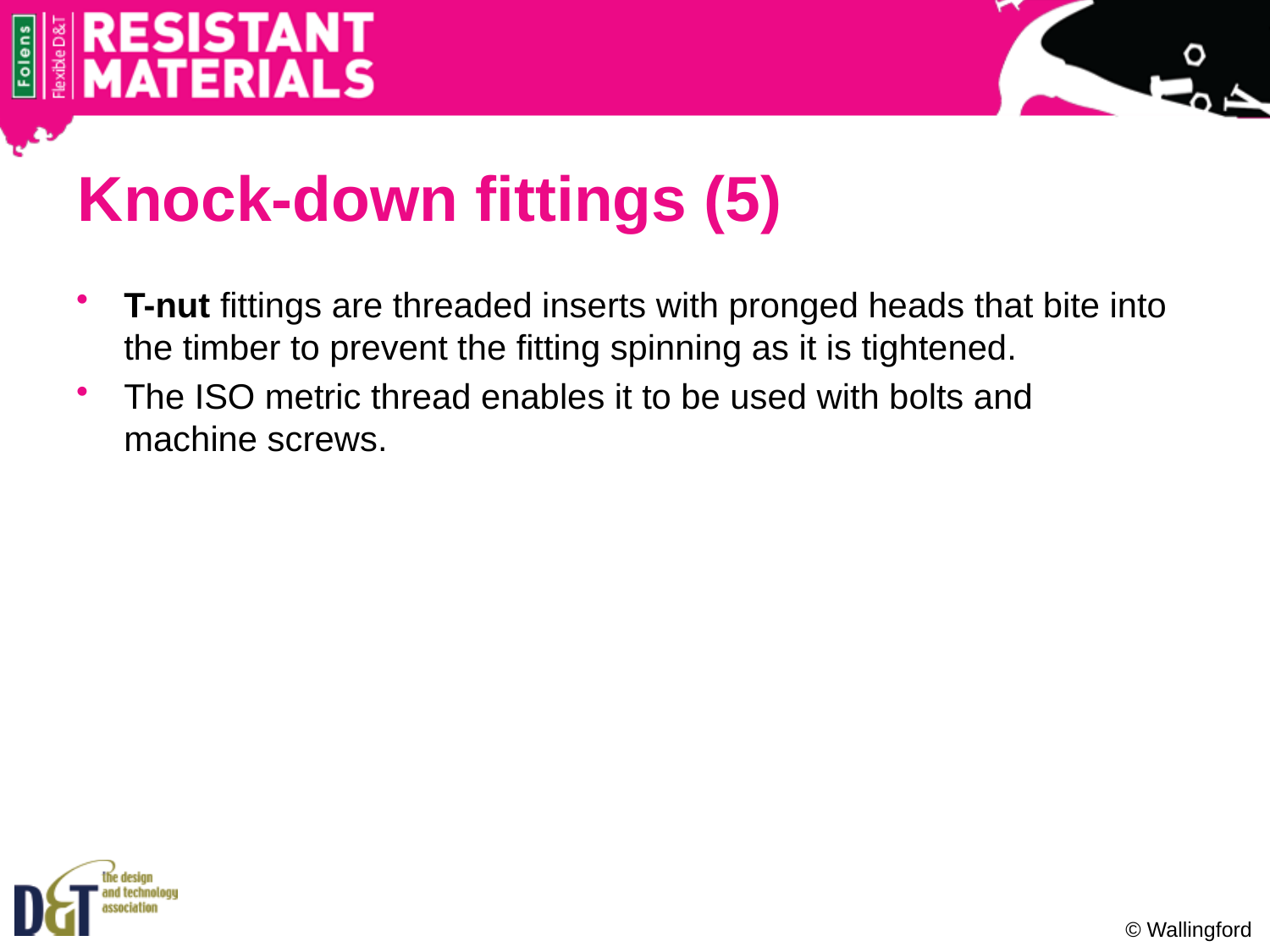

# Knock-down fittings (5)
T-nut fittings are threaded inserts with pronged heads that bite into the timber to prevent the fitting spinning as it is tightened.
The ISO metric thread enables it to be used with bolts and machine screws.
© Wallingford